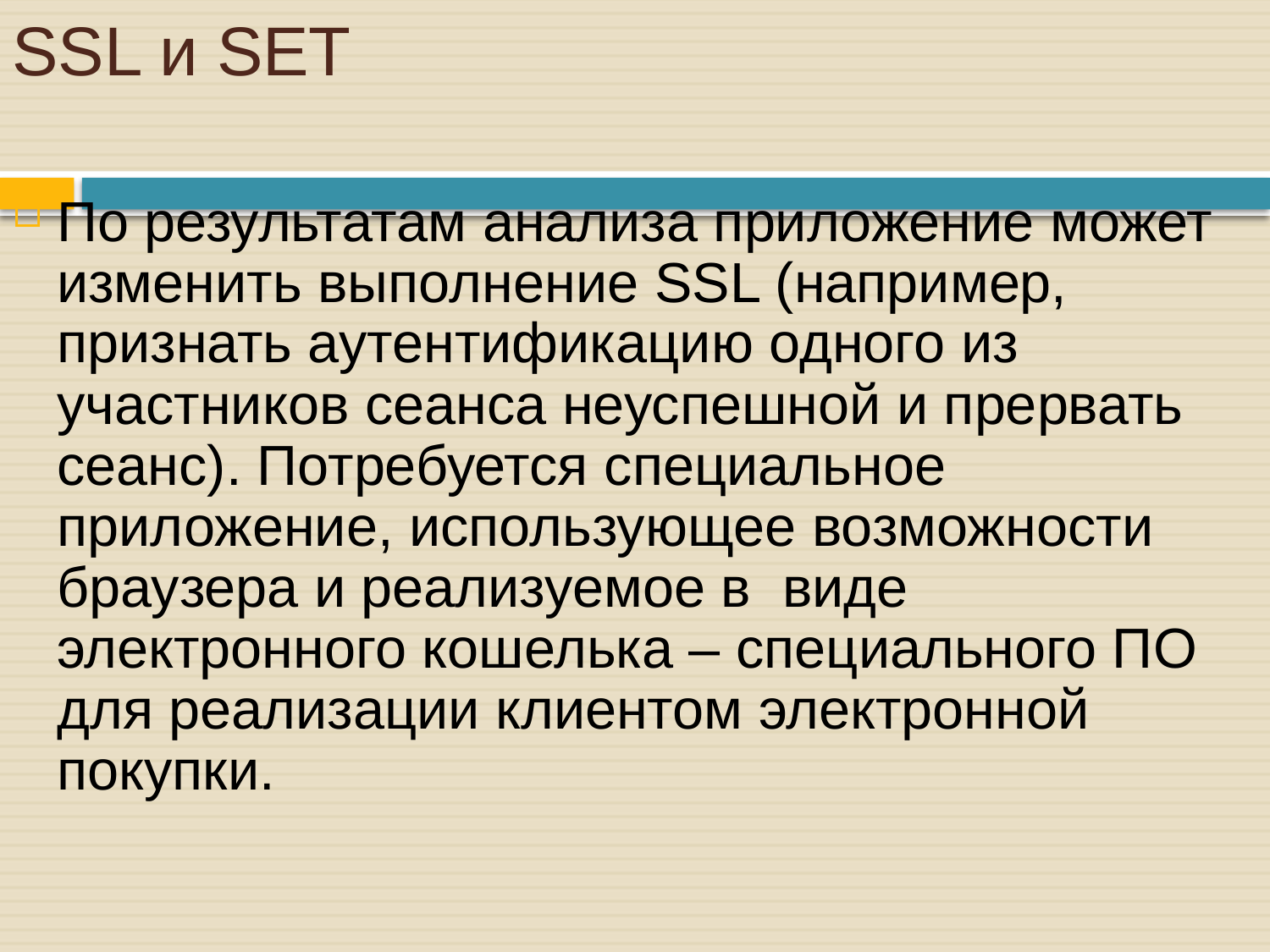

# SSL и SET
По результатам анализа приложение может изменить выполнение SSL (например, признать аутентификацию одного из участников сеанса неуспешной и прервать сеанс). Потребуется специальное приложение, использующее возможности браузера и реализуемое в  виде электронного кошелька – специального ПО для реализации клиентом электронной покупки.